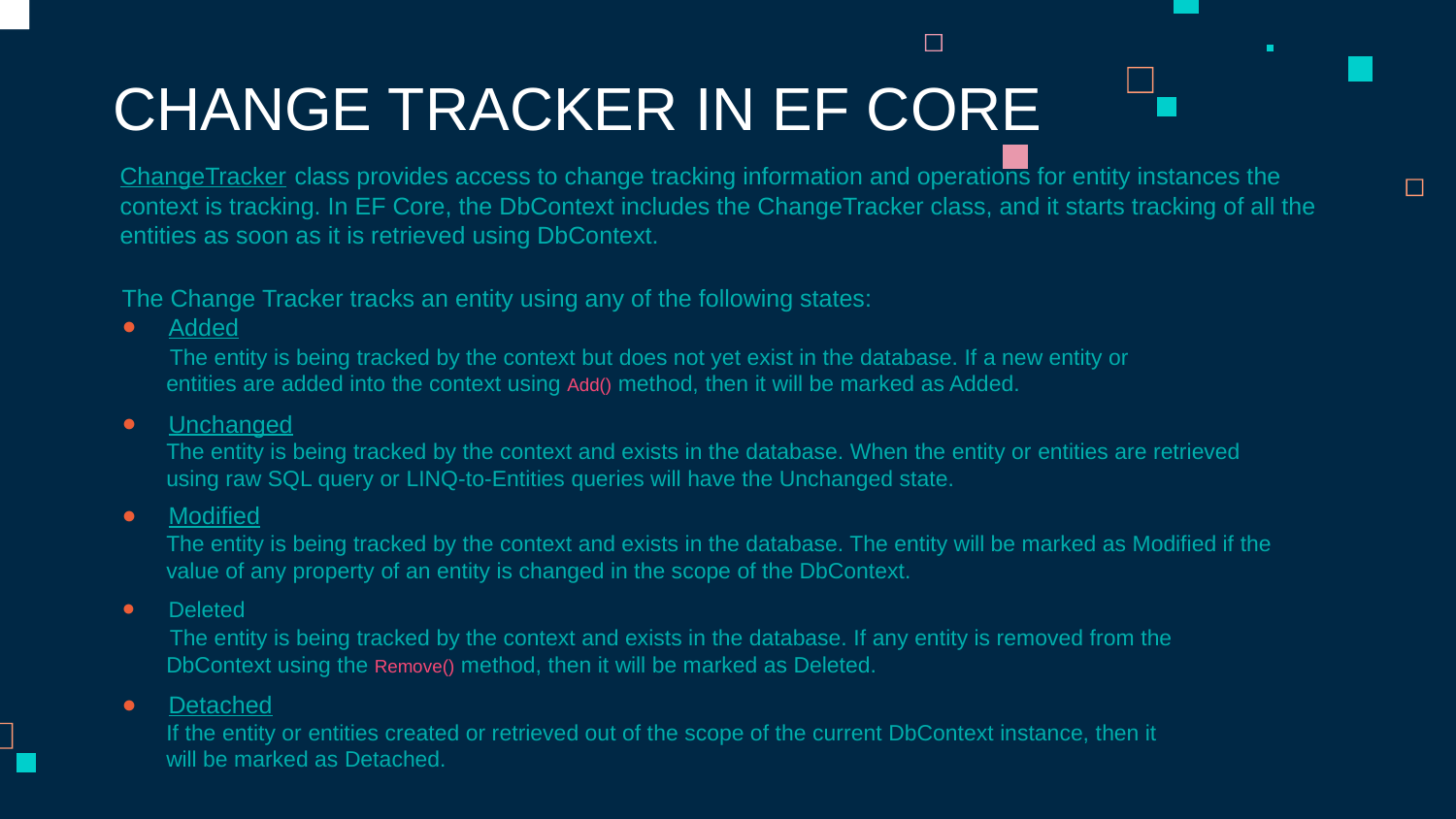

# CHANGE TRACKER IN EF CORE
ChangeTracker class provides access to change tracking information and operations for entity instances the context is tracking. In EF Core, the DbContext includes the ChangeTracker class, and it starts tracking of all the entities as soon as it is retrieved using DbContext.

The Change Tracker tracks an entity using any of the following states:
Added
       The entity is being tracked by the context but does not yet exist in the database. If a new entity or
       entities are added into the context using Add() method, then it will be marked as Added.

Unchanged
       The entity is being tracked by the context and exists in the database. When the entity or entities are retrieved
       using raw SQL query or LINQ-to-Entities queries will have the Unchanged state.

Modified
       The entity is being tracked by the context and exists in the database. The entity will be marked as Modified if the
       value of any property of an entity is changed in the scope of the DbContext.

Deleted
       The entity is being tracked by the context and exists in the database. If any entity is removed from the
       DbContext using the Remove() method, then it will be marked as Deleted.

Detached
       If the entity or entities created or retrieved out of the scope of the current DbContext instance, then it
       will be marked as Detached.